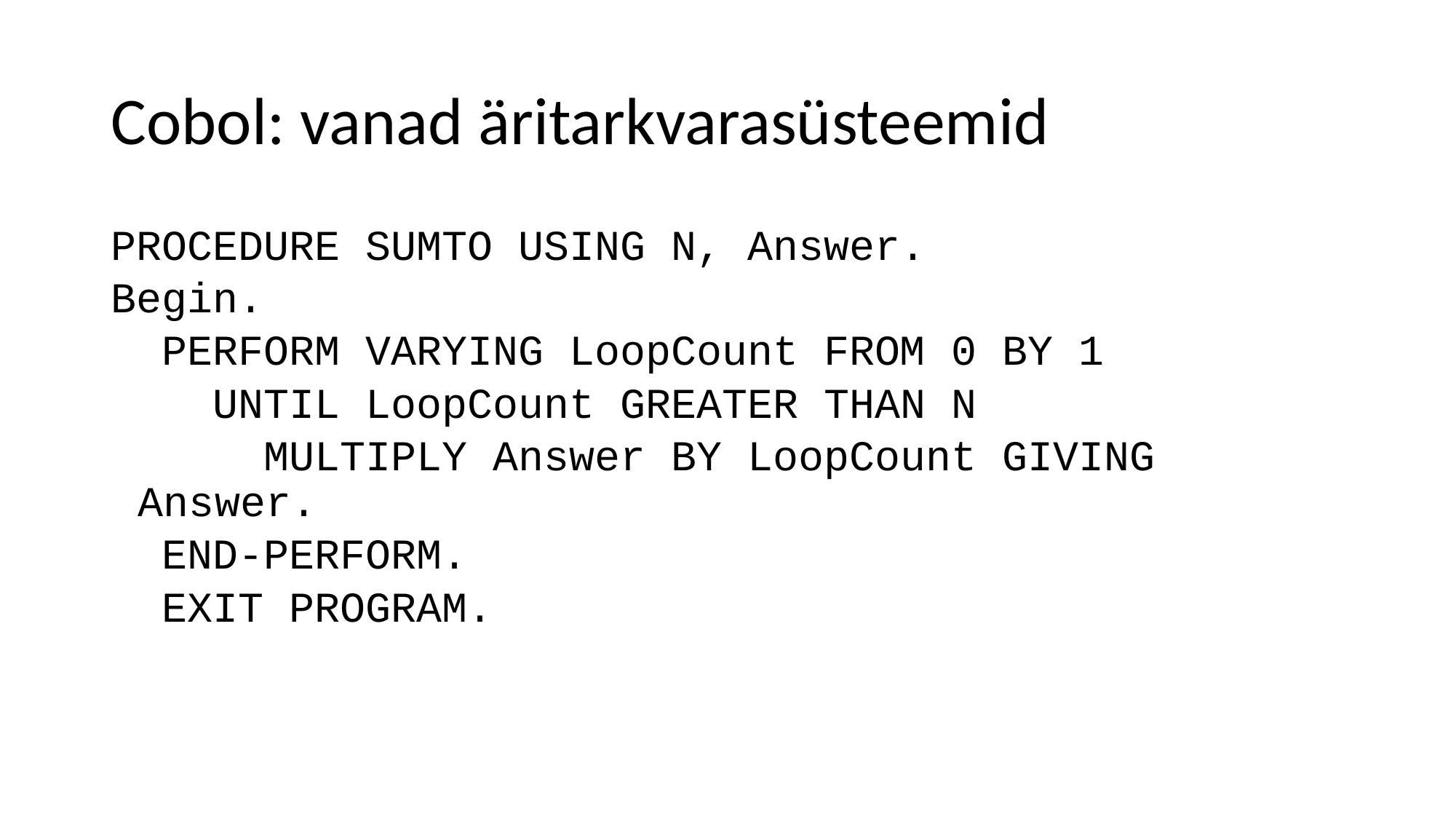

# Cobol: vanad äritarkvarasüsteemid
PROCEDURE SUMTO USING N, Answer.
Begin.
  PERFORM VARYING LoopCount FROM 0 BY 1
    UNTIL LoopCount GREATER THAN N
      MULTIPLY Answer BY LoopCount GIVING Answer.
  END-PERFORM.
  EXIT PROGRAM.